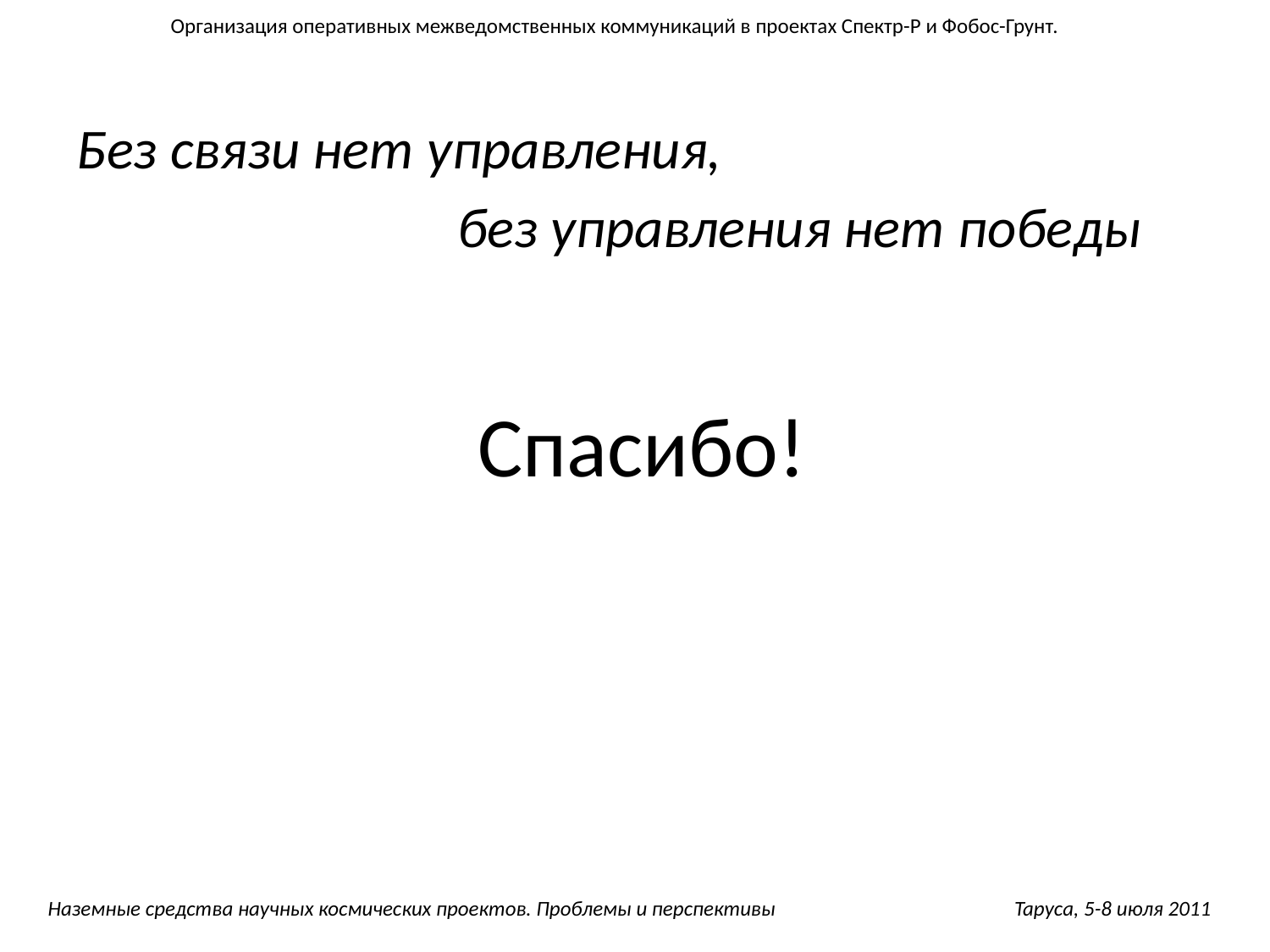

Организация оперативных межведомственных коммуникаций в проектах Спектр-Р и Фобос-Грунт.
Без связи нет управления,
			без управления нет победы
Спасибо!
Наземные средства научных космических проектов. Проблемы и перспективы		                Таруса, 5-8 июля 2011